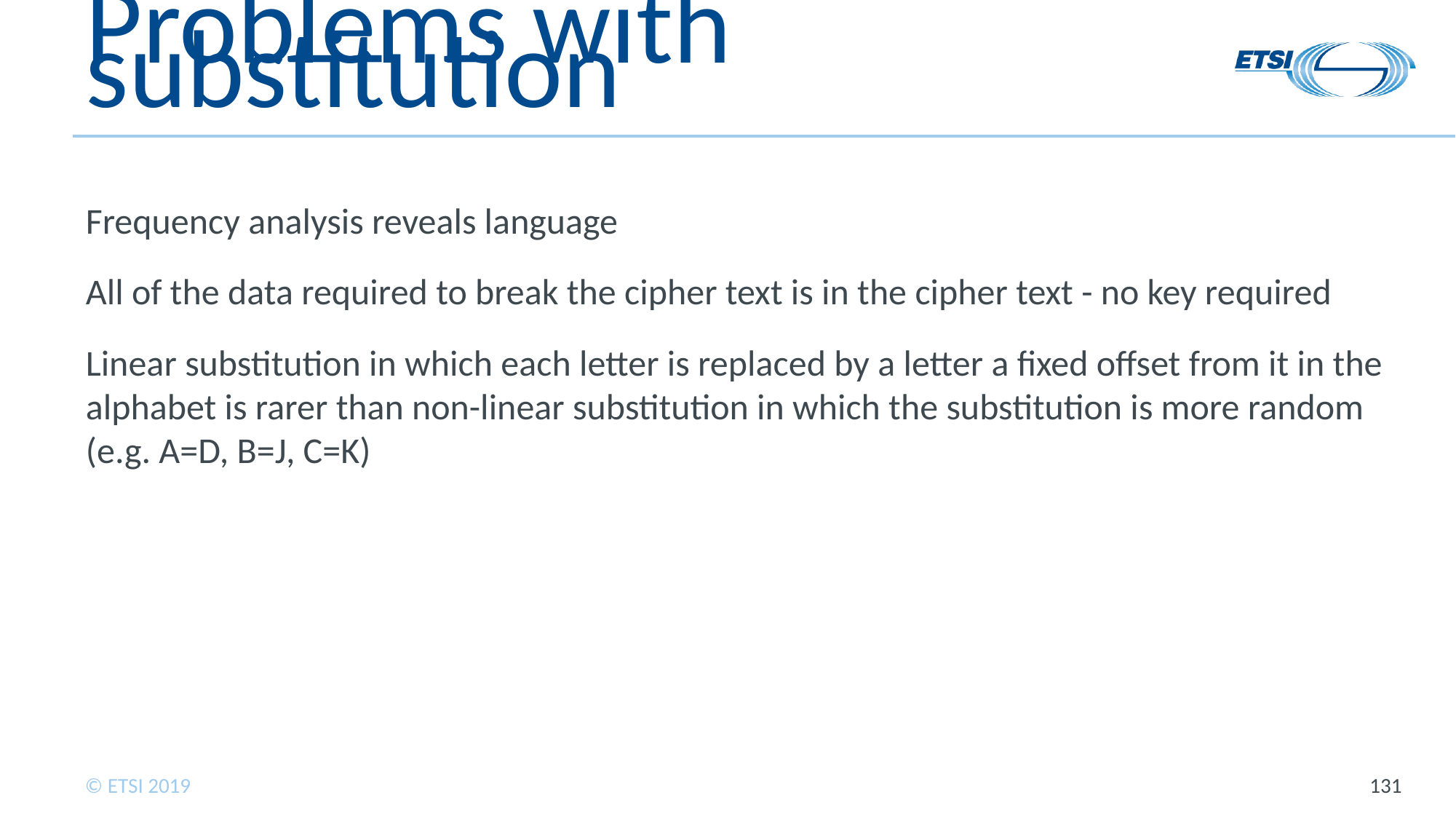

# Problems with substitution
Frequency analysis reveals language
All of the data required to break the cipher text is in the cipher text - no key required
Linear substitution in which each letter is replaced by a letter a fixed offset from it in the alphabet is rarer than non-linear substitution in which the substitution is more random (e.g. A=D, B=J, C=K)